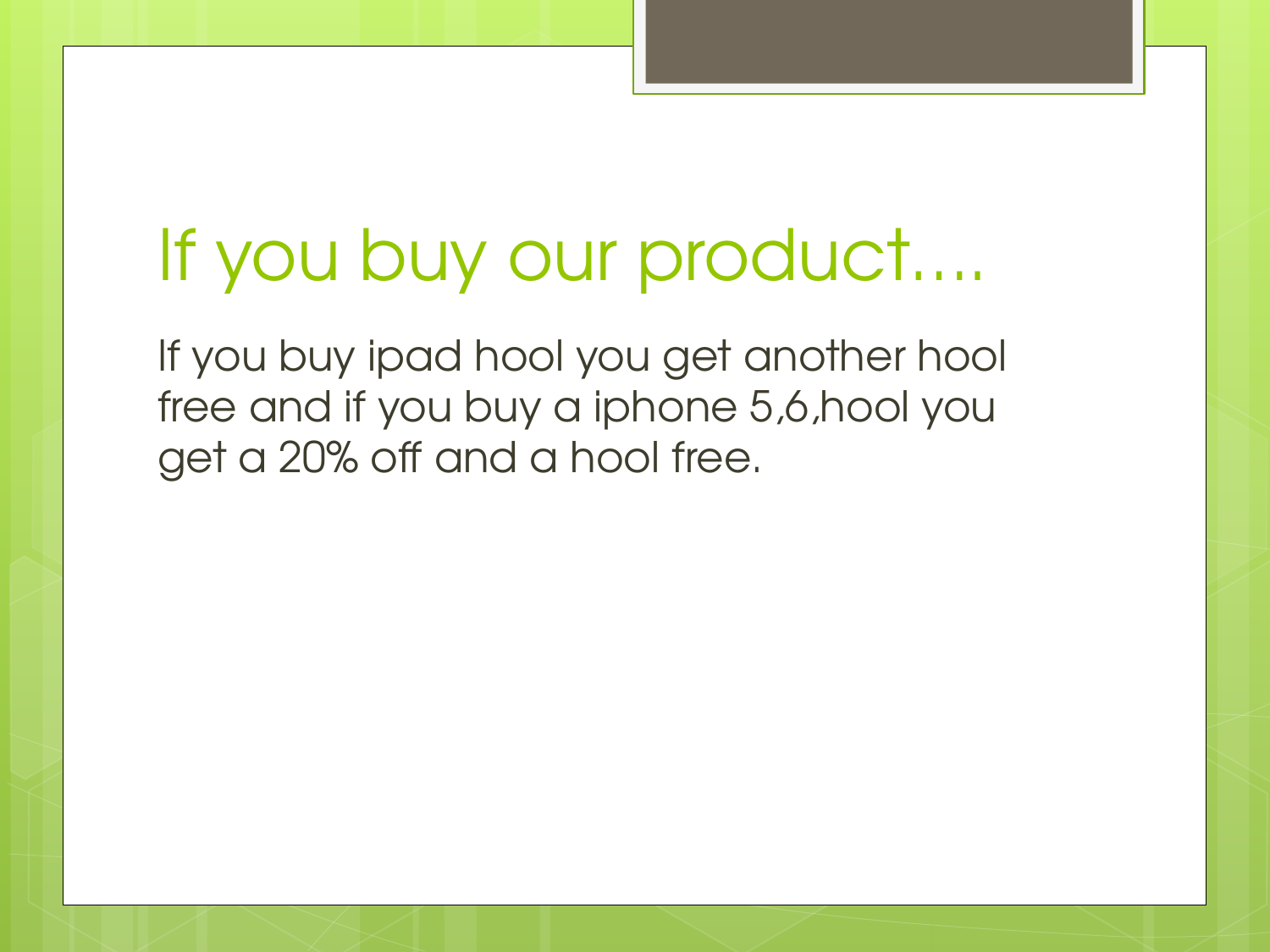

# If you buy our product….
If you buy ipad hool you get another hool free and if you buy a iphone 5,6,hool you get a 20% off and a hool free.